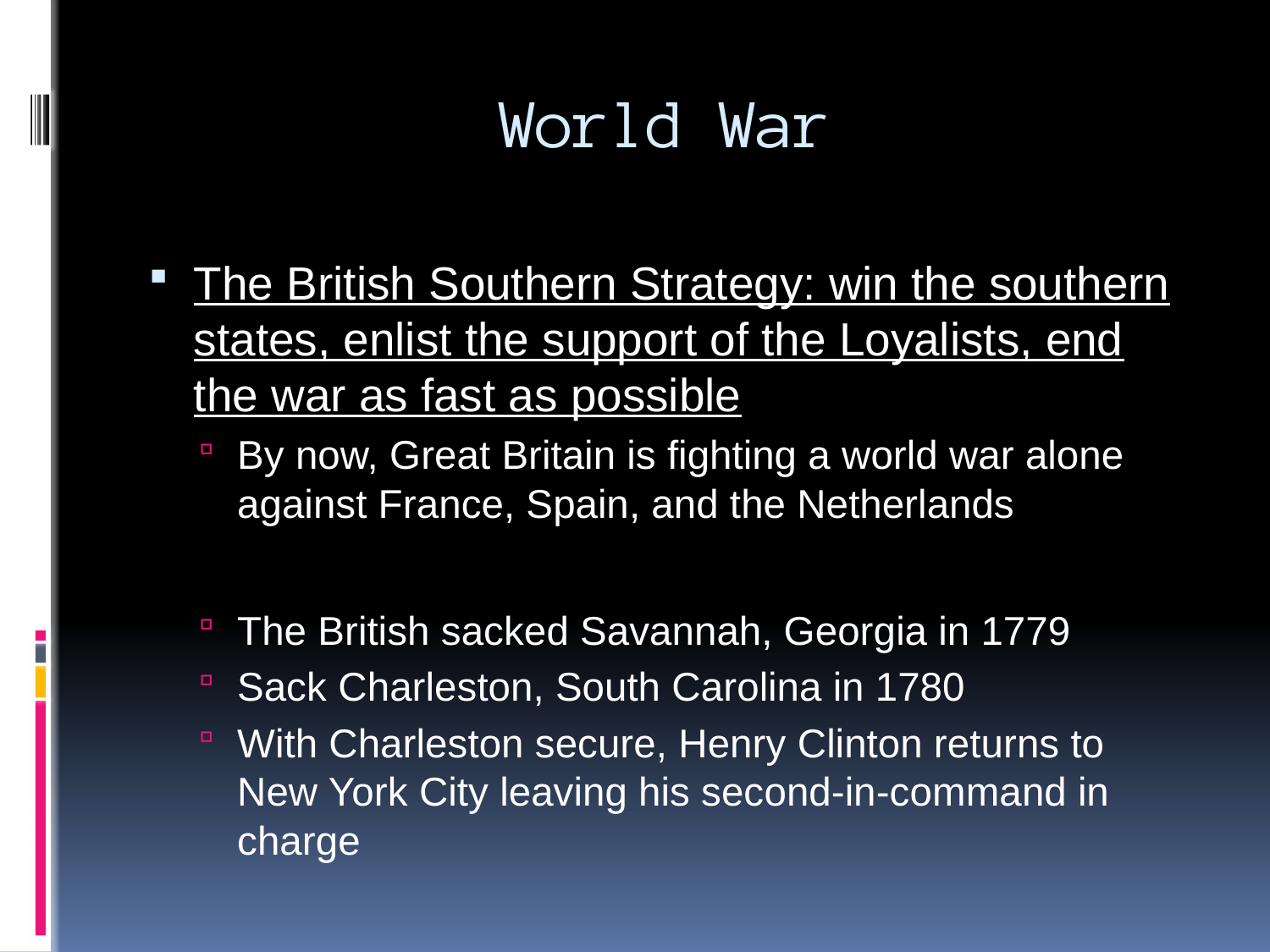

# World War
The British Southern Strategy: win the southern states, enlist the support of the Loyalists, end the war as fast as possible
By now, Great Britain is fighting a world war alone against France, Spain, and the Netherlands

The British sacked Savannah, Georgia in 1779
Sack Charleston, South Carolina in 1780
With Charleston secure, Henry Clinton returns to New York City leaving his second-in-command in charge